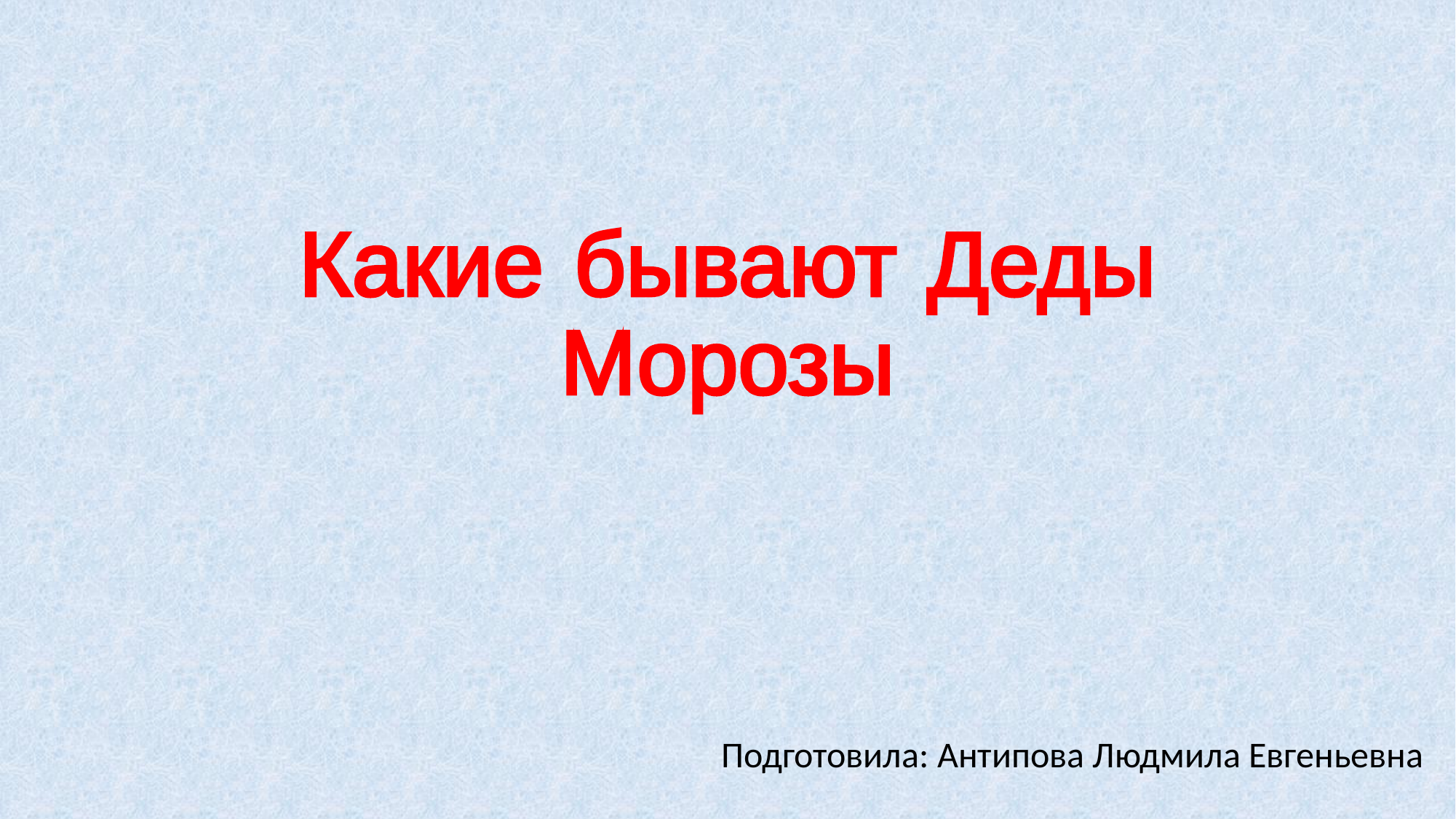

# Какие бывают Деды Морозы
Подготовила: Антипова Людмила Евгеньевна